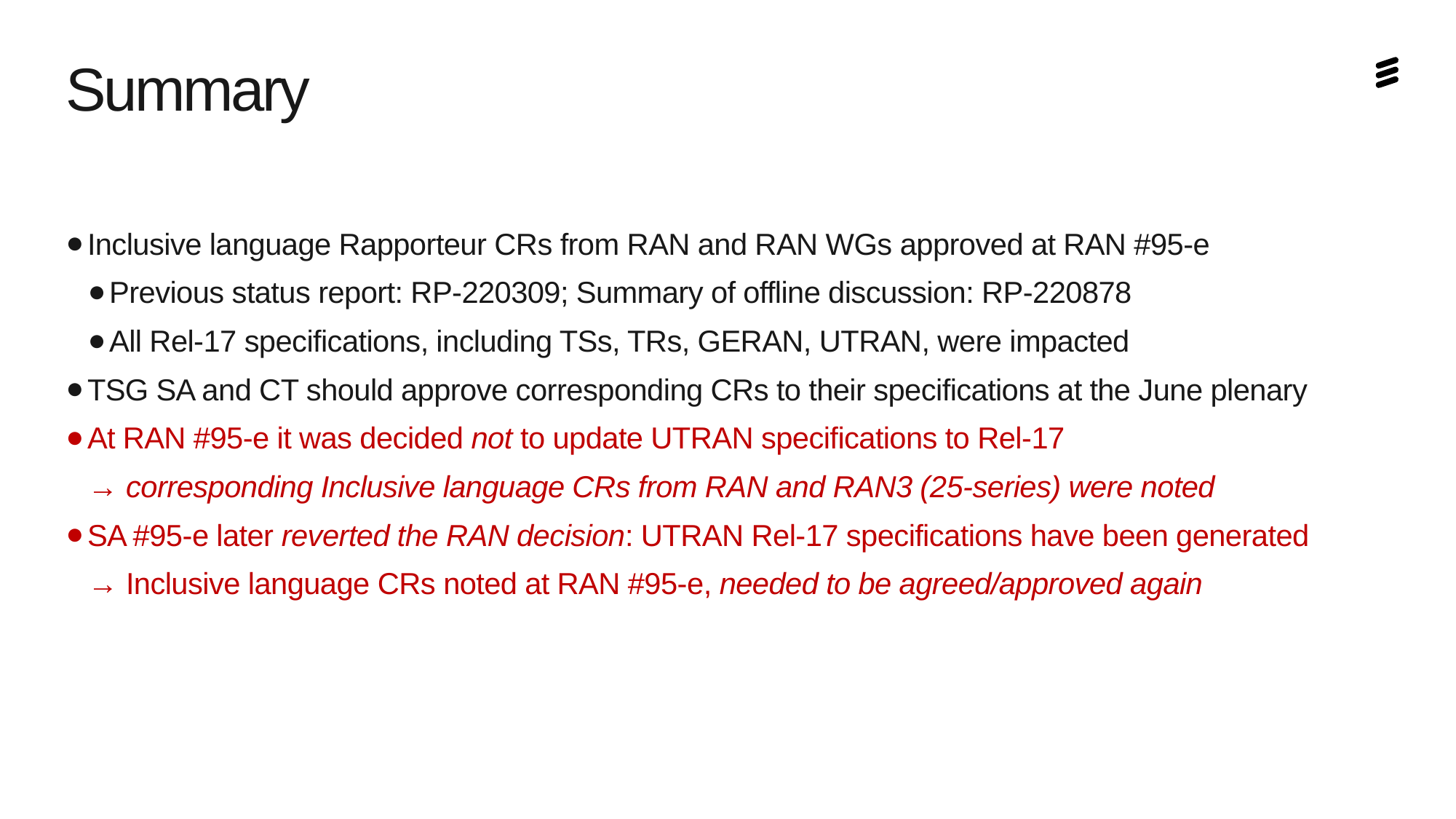

# Summary
Inclusive language Rapporteur CRs from RAN and RAN WGs approved at RAN #95-e
Previous status report: RP-220309; Summary of offline discussion: RP-220878
All Rel-17 specifications, including TSs, TRs, GERAN, UTRAN, were impacted
TSG SA and CT should approve corresponding CRs to their specifications at the June plenary
At RAN #95-e it was decided not to update UTRAN specifications to Rel-17
→ corresponding Inclusive language CRs from RAN and RAN3 (25-series) were noted
SA #95-e later reverted the RAN decision: UTRAN Rel-17 specifications have been generated
→ Inclusive language CRs noted at RAN #95-e, needed to be agreed/approved again